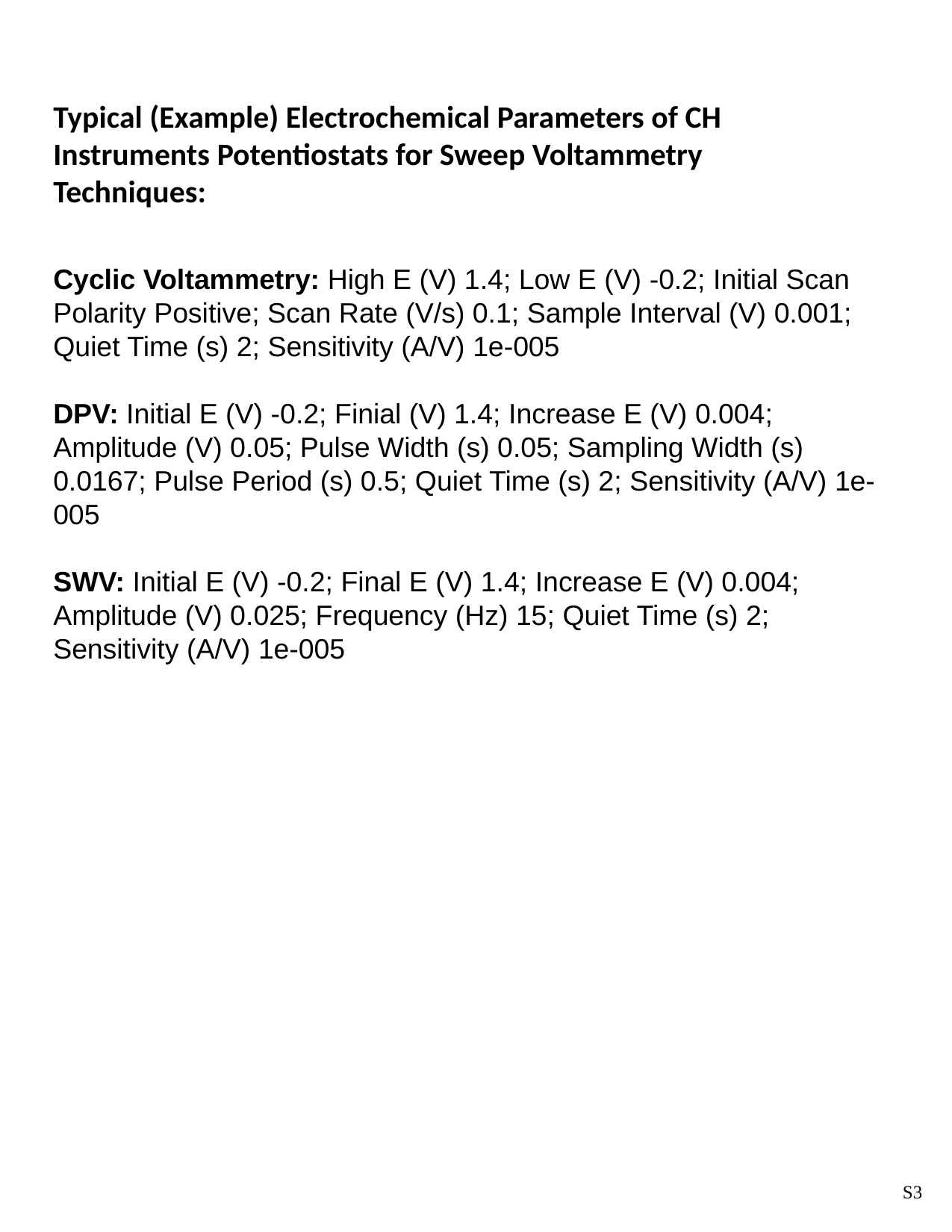

Typical (Example) Electrochemical Parameters of CH Instruments Potentiostats for Sweep Voltammetry Techniques:
Cyclic Voltammetry: High E (V) 1.4; Low E (V) -0.2; Initial Scan Polarity Positive; Scan Rate (V/s) 0.1; Sample Interval (V) 0.001; Quiet Time (s) 2; Sensitivity (A/V) 1e-005

DPV: Initial E (V) -0.2; Finial (V) 1.4; Increase E (V) 0.004; Amplitude (V) 0.05; Pulse Width (s) 0.05; Sampling Width (s) 0.0167; Pulse Period (s) 0.5; Quiet Time (s) 2; Sensitivity (A/V) 1e-005

SWV: Initial E (V) -0.2; Final E (V) 1.4; Increase E (V) 0.004; Amplitude (V) 0.025; Frequency (Hz) 15; Quiet Time (s) 2; Sensitivity (A/V) 1e-005

S3